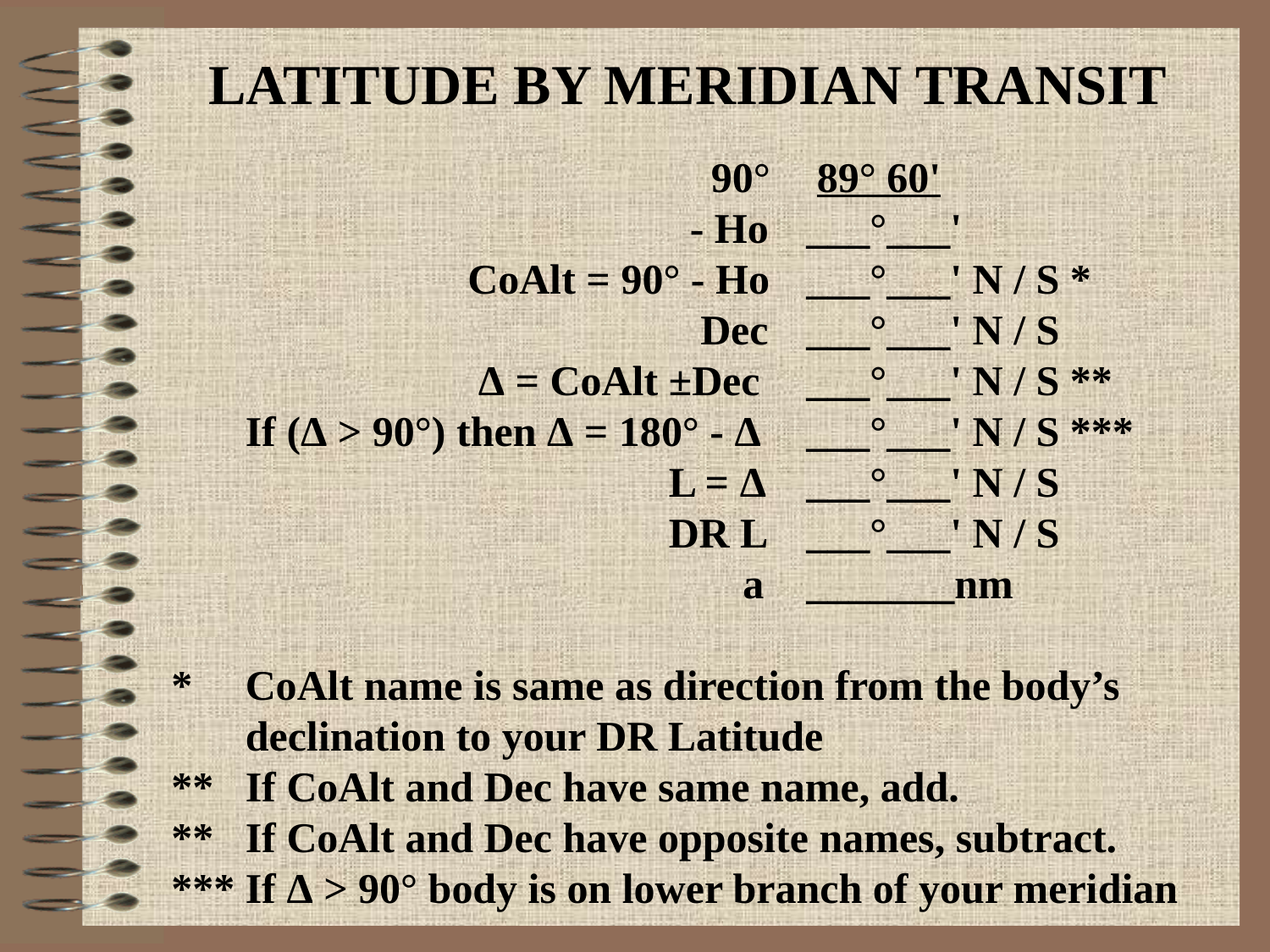

LATITUDE BY MERIDIAN TRANSIT

				   90°	 89° 60'
			  	 - Ho	___°___'
	   	    CoAlt = 90° - Ho	___°___' N / S *
				  Dec	___°___' N / S
	  	     Δ = CoAlt ±Dec	___°___' N / S **
       If (Δ > 90°) then Δ = 180° - Δ 	___°___' N / S ***
			           L = Δ 	___°___' N / S
			           DR L	___°___' N / S
			                  a	_______nm

*     CoAlt name is same as direction from the body’s
       declination to your DR Latitude
**   If CoAlt and Dec have same name, add.
**   If CoAlt and Dec have opposite names, subtract.
*** If Δ > 90° body is on lower branch of your meridian